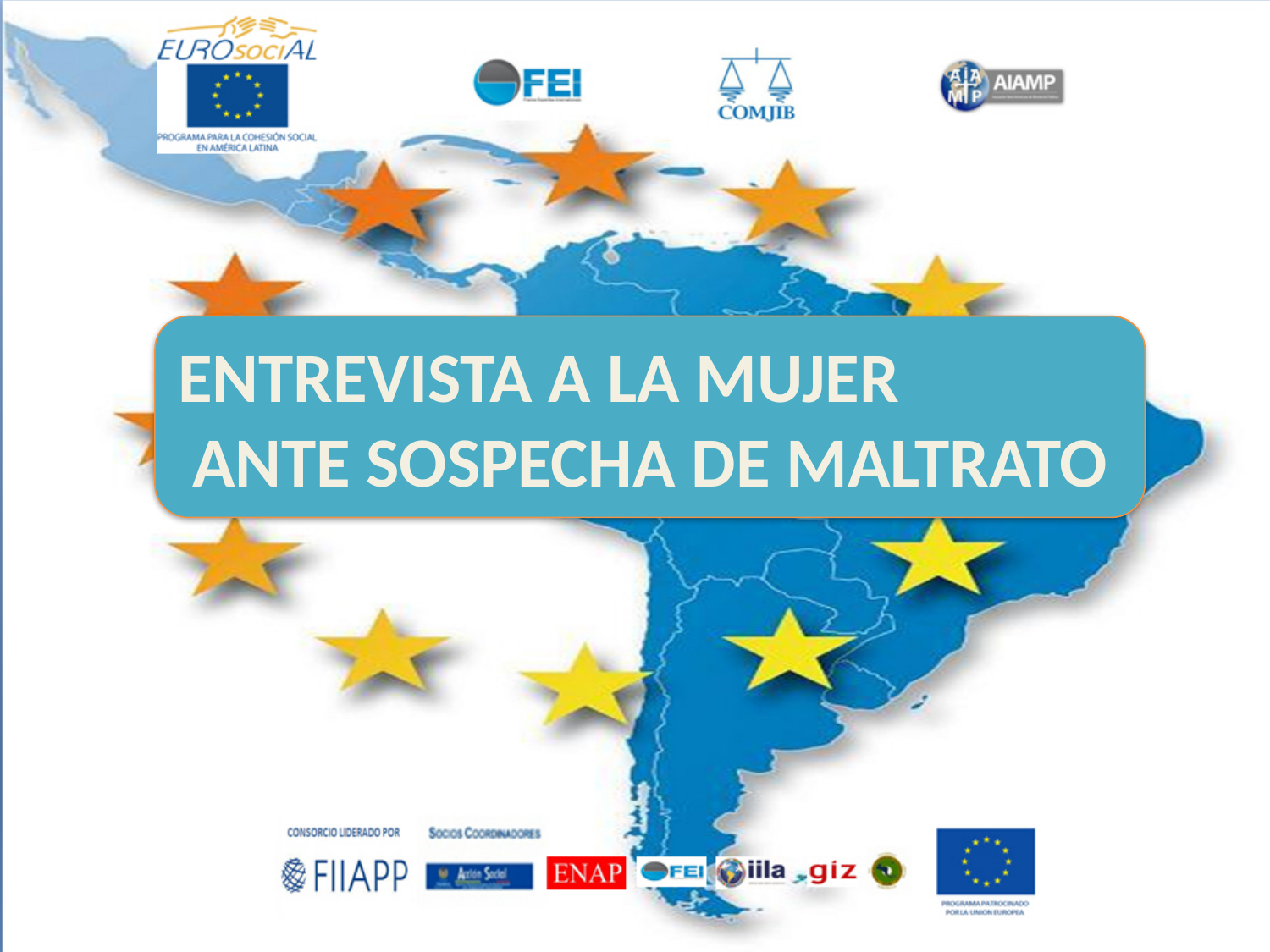

ENTREVISTA A LA MUJER               ANTE SOSPECHA DE MALTRATO